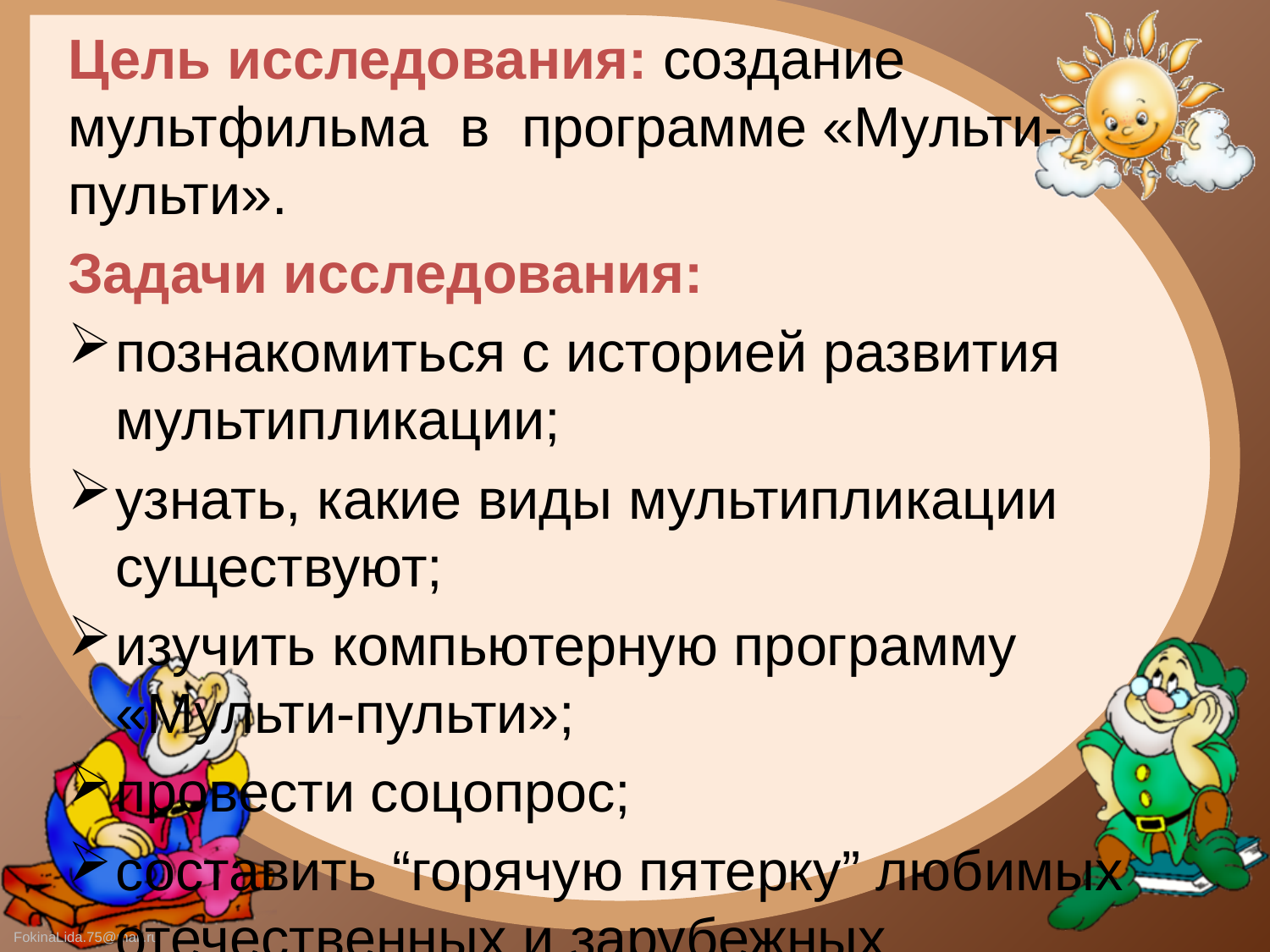

Цель исследования: создание мультфильма  в  программе «Мульти-пульти».
Задачи исследования:
познакомиться с историей развития мультипликации;
узнать, какие виды мультипликации существуют;
изучить компьютерную программу «Мульти-пульти»;
провести соцопрос;
составить “горячую пятерку” любимых отечественных и зарубежных мультфильмов.